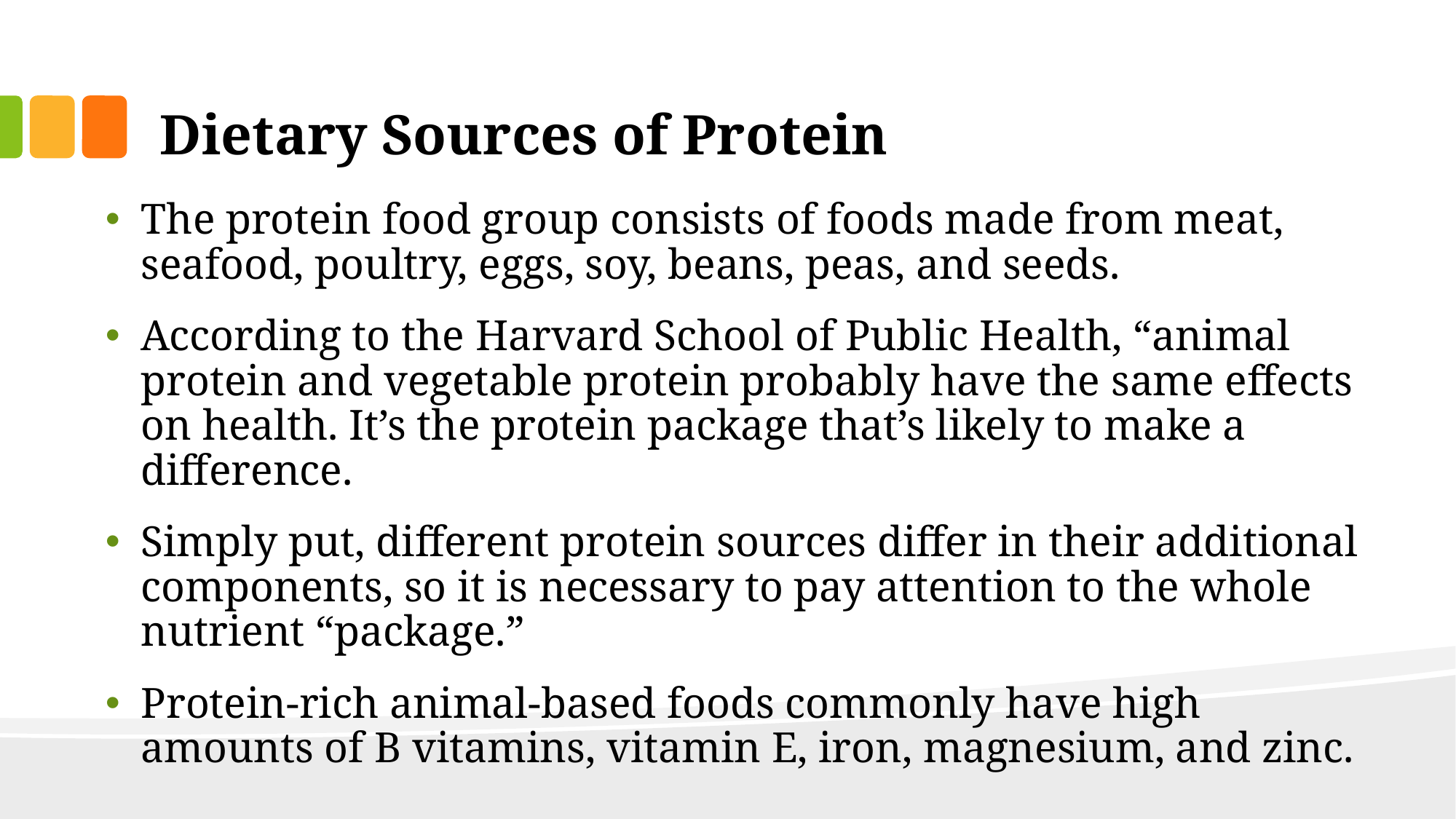

# Dietary Sources of Protein
The protein food group consists of foods made from meat, seafood, poultry, eggs, soy, beans, peas, and seeds.
According to the Harvard School of Public Health, “animal protein and vegetable protein probably have the same effects on health. It’s the protein package that’s likely to make a difference.
Simply put, different protein sources differ in their additional components, so it is necessary to pay attention to the whole nutrient “package.”
Protein-rich animal-based foods commonly have high amounts of B vitamins, vitamin E, iron, magnesium, and zinc.